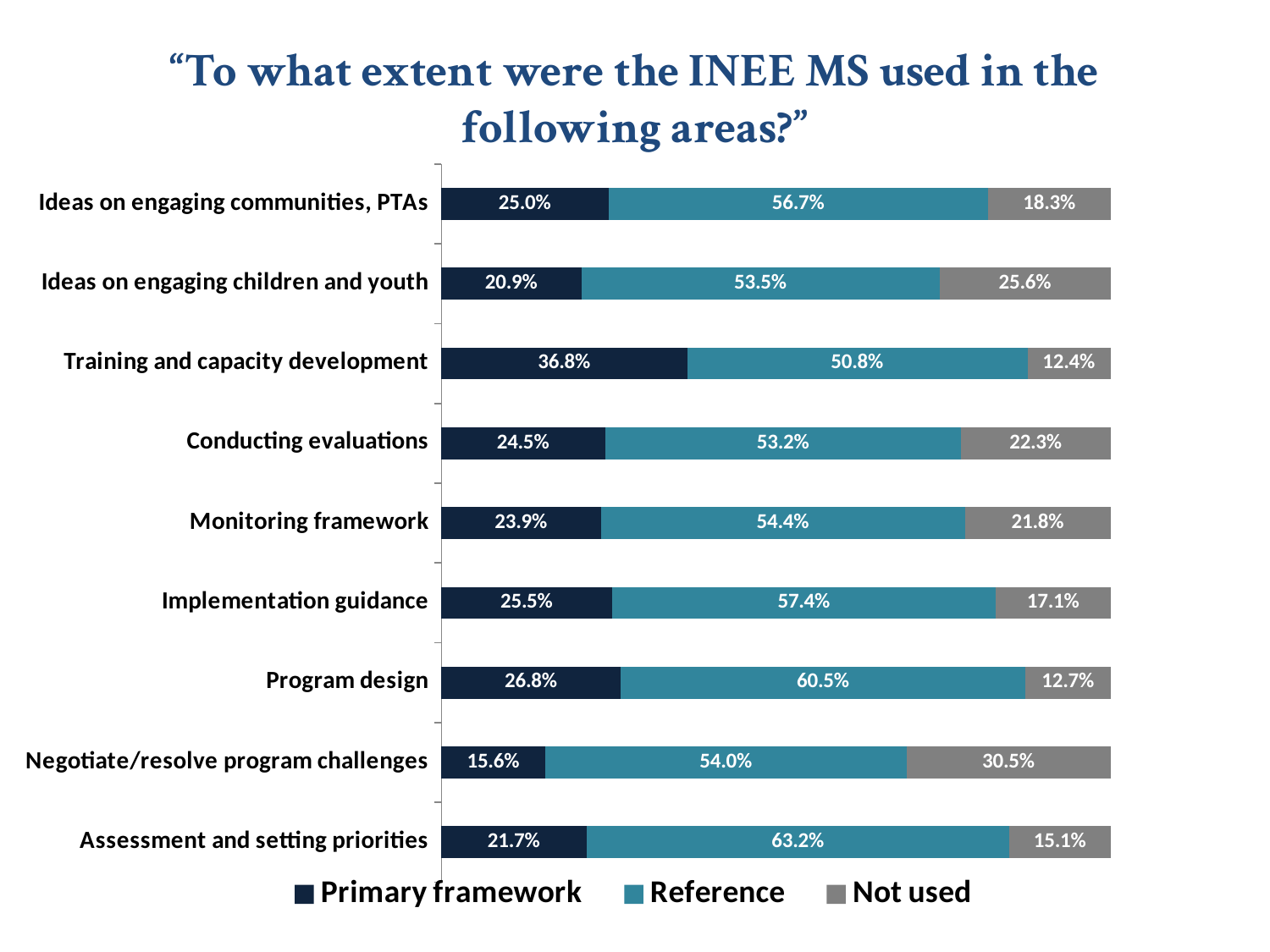

# “To what extent were the INEE MS used in the following areas?”

### Chart

| Category |  |  |  |
|---|---|---|---|
| Assessment and setting priorities | 0.217032967032968 | 0.631868131868132 | 0.151098901098902 |
| Negotiate/resolve program challenges | 0.155555555555556 | 0.53968253968254 | 0.304761904761905 |
| Program design | 0.267955801104973 | 0.604972375690608 | 0.127071823204419 |
| Implementation guidance | 0.255255255255255 | 0.573573573573577 | 0.171171171171171 |
| Monitoring framework | 0.238670694864048 | 0.543806646525682 | 0.217522658610272 |
| Conducting evaluations | 0.244648318042814 | 0.532110091743119 | 0.223241590214067 |
| Training and capacity development | 0.367567567567569 | 0.508108108108108 | 0.124324324324324 |
| Ideas on engaging children and youth | 0.209302325581396 | 0.53488372093023 | 0.255813953488372 |
| Ideas on engaging communities, PTAs | 0.25 | 0.566860465116279 | 0.183139534883721 |